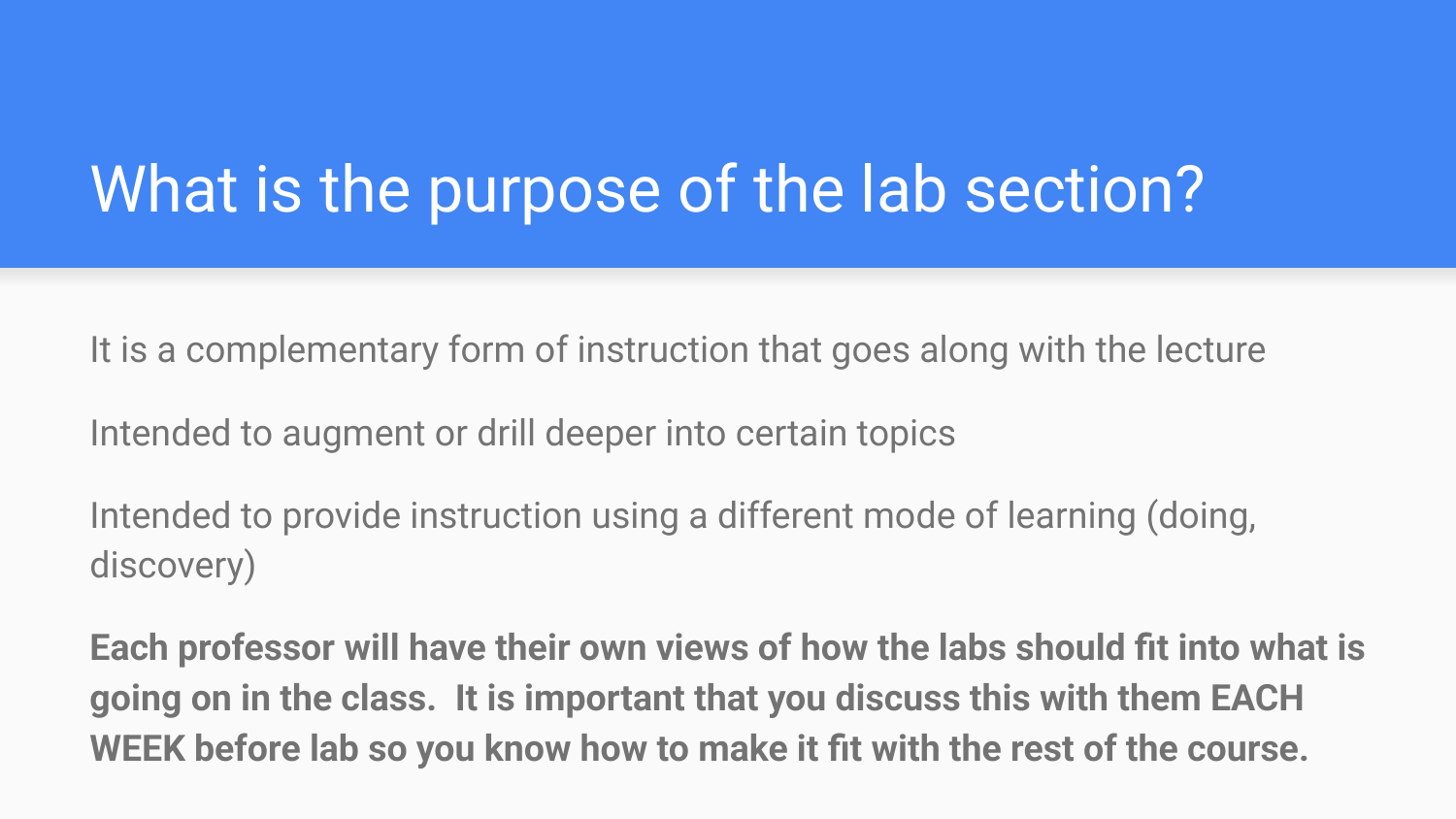

# What is the purpose of the lab section?
It is a complementary form of instruction that goes along with the lecture
Intended to augment or drill deeper into certain topics
Intended to provide instruction using a different mode of learning (doing, discovery)
Each professor will have their own views of how the labs should fit into what is going on in the class.  It is important that you discuss this with them EACH WEEK before lab so you know how to make it fit with the rest of the course.